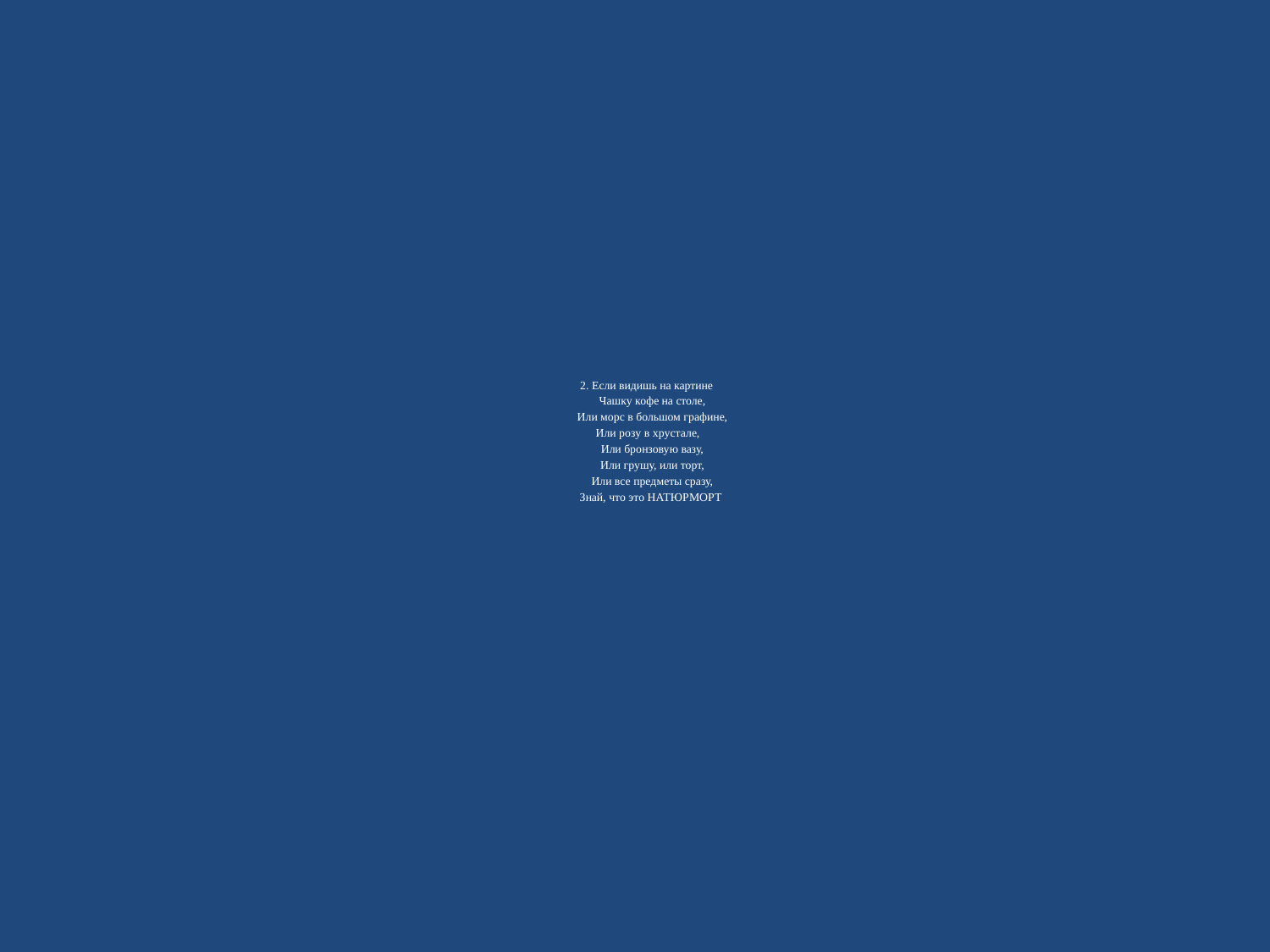

# 2. Если видишь на картине Чашку кофе на столе, Или морс в большом графине, Или розу в хрустале, Или бронзовую вазу, Или грушу, или торт, Или все предметы сразу, Знай, что это НАТЮРМОРТ.